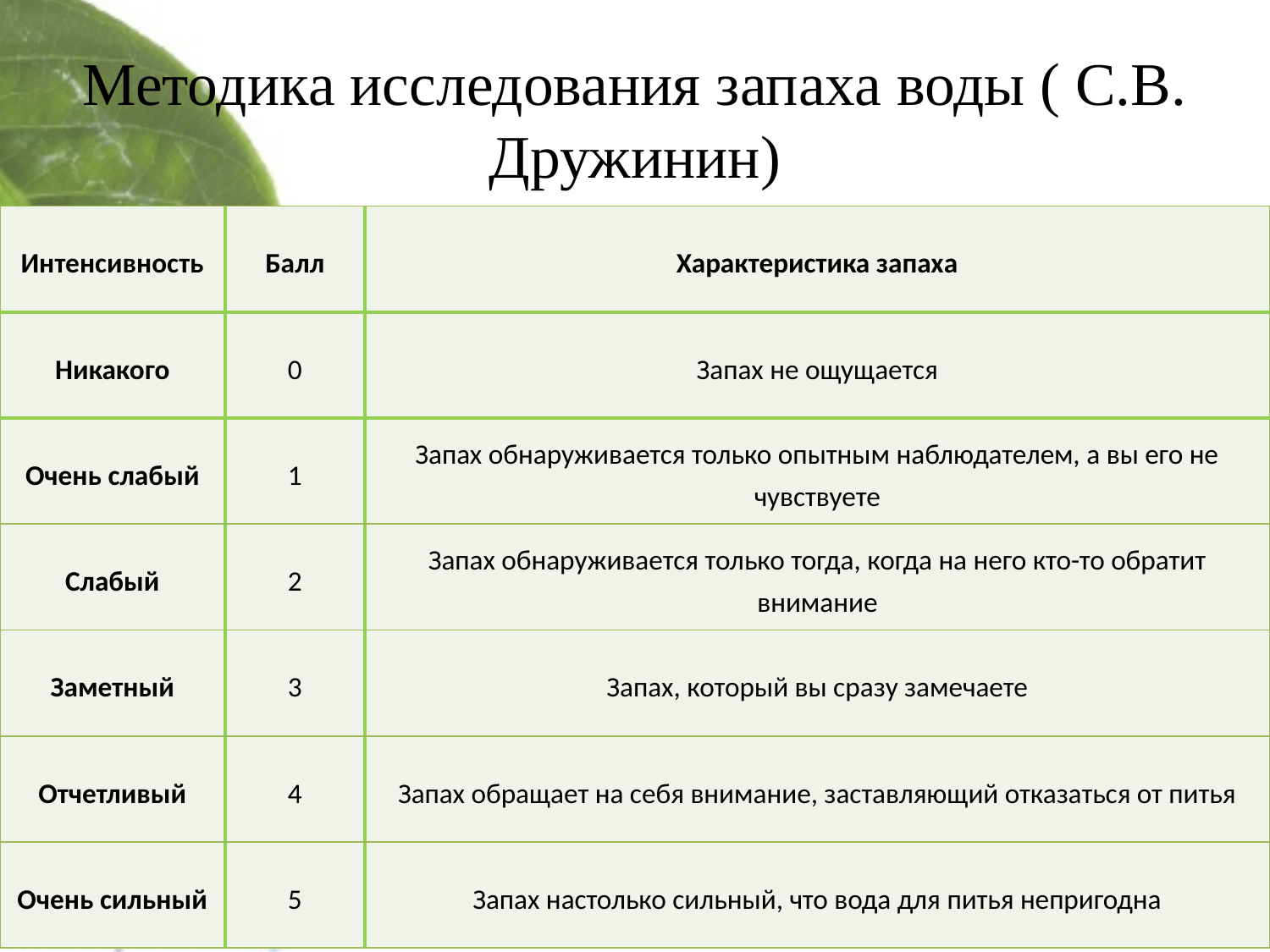

# Методика исследования запаха воды ( С.В. Дружинин)
| Интенсивность | Балл | Характеристика запаха |
| --- | --- | --- |
| Никакого | 0 | Запах не ощущается |
| Очень слабый | 1 | Запах обнаруживается только опытным наблюдателем, а вы его не чувствуете |
| Слабый | 2 | Запах обнаруживается только тогда, когда на него кто-то обратит внимание |
| Заметный | 3 | Запах, который вы сразу замечаете |
| Отчетливый | 4 | Запах обращает на себя внимание, заставляющий отказаться от питья |
| Очень сильный | 5 | Запах настолько сильный, что вода для питья непригодна |